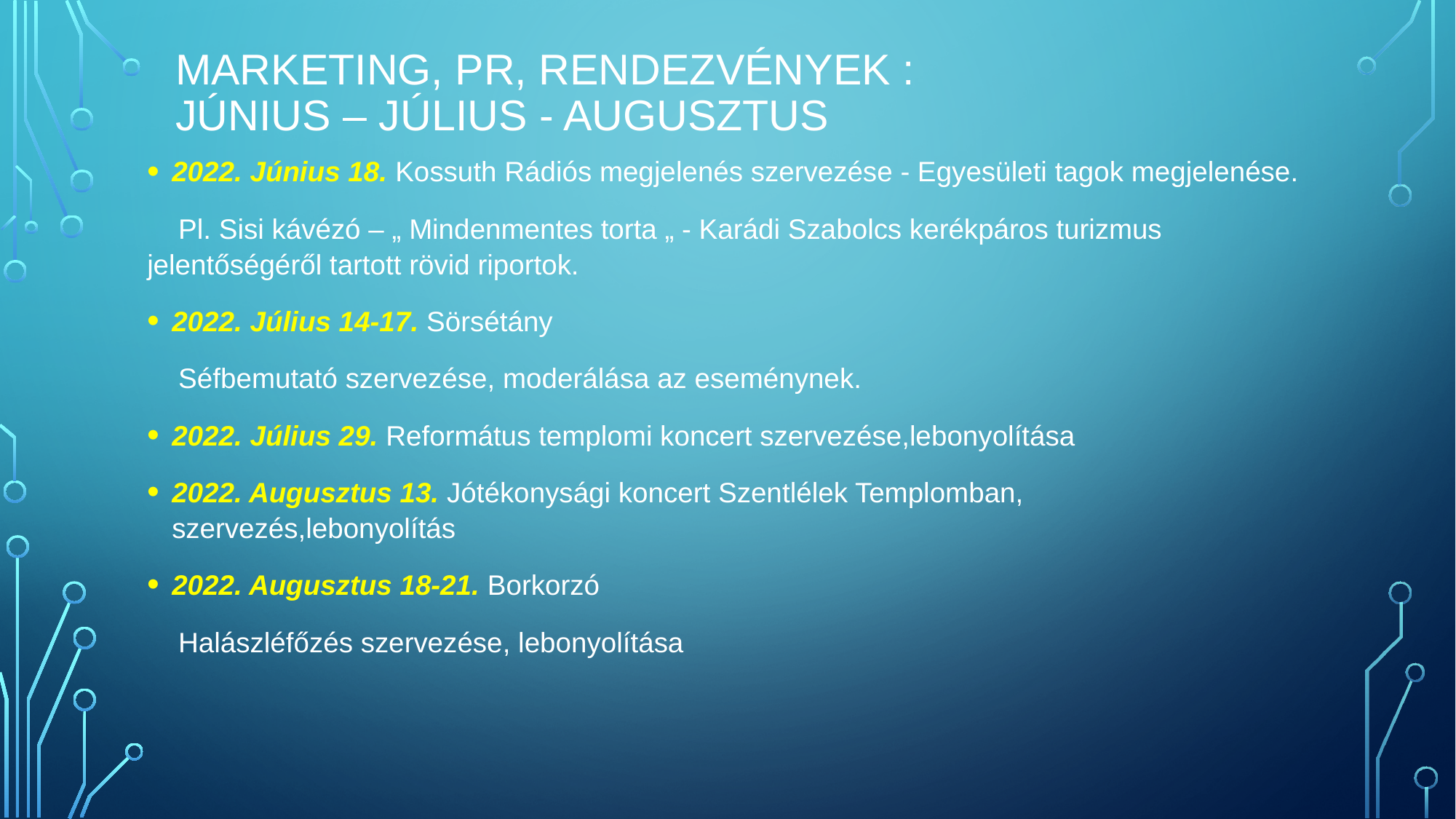

# Marketing, PR, Rendezvények : Június – Július - augusztus
2022. Június 18. Kossuth Rádiós megjelenés szervezése - Egyesületi tagok megjelenése.
    Pl. Sisi kávézó – „ Mindenmentes torta „ - Karádi Szabolcs kerékpáros turizmus jelentőségéről tartott rövid riportok.
2022. Július 14-17. Sörsétány
    Séfbemutató szervezése, moderálása az eseménynek.
2022. Július 29. Református templomi koncert szervezése,lebonyolítása
2022. Augusztus 13. Jótékonysági koncert Szentlélek Templomban, szervezés,lebonyolítás
2022. Augusztus 18-21. Borkorzó
    Halászléfőzés szervezése, lebonyolítása